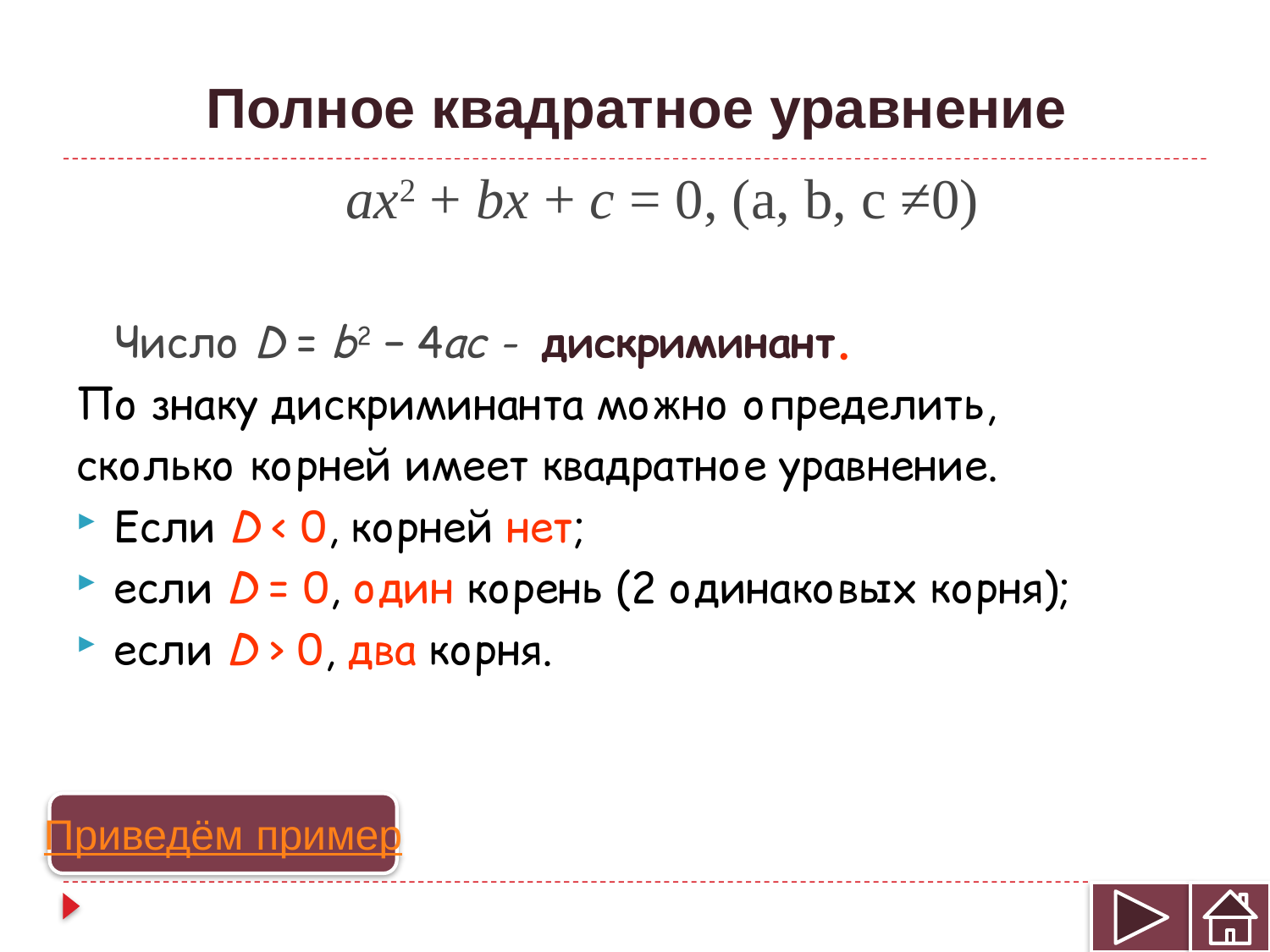

# Полное квадратное уравнение
 ax2 + bx + c = 0, (a, b, c ≠0)

Число D = b2 − 4ac -  дискриминант.
По знаку дискриминанта можно определить,
сколько корней имеет квадратное уравнение.
Если D < 0, корней нет;
если D = 0, один корень (2 одинаковых корня);
если D > 0, два корня.

Приведём пример